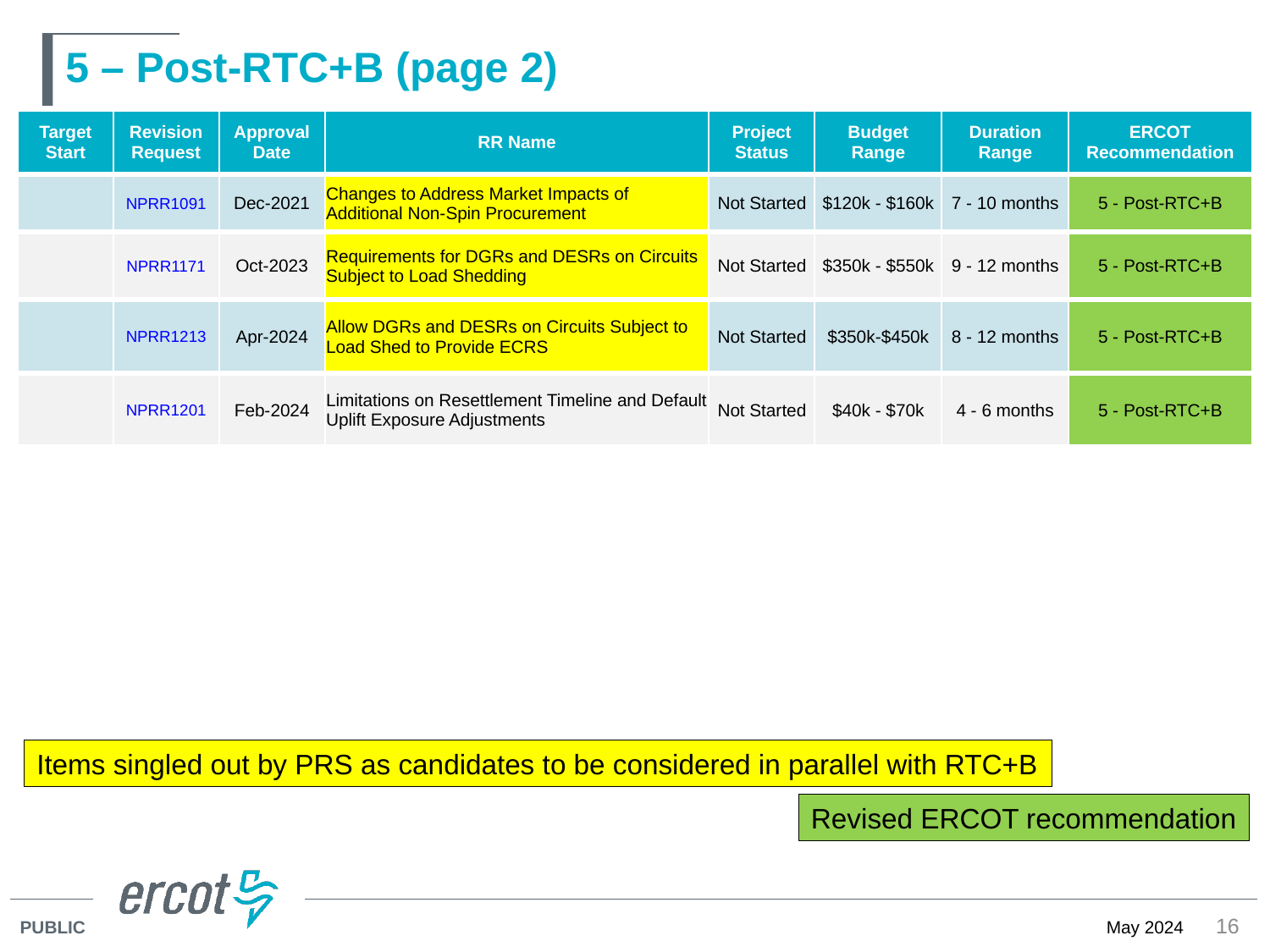

# 5 – Post-RTC+B (page 2)
| Target Start | Revision Request | Approval Date | RR Name | Project Status | Budget Range | Duration Range | ERCOT Recommendation |
| --- | --- | --- | --- | --- | --- | --- | --- |
|  | NPRR1091 | Dec-2021 | Changes to Address Market Impacts of Additional Non-Spin Procurement | Not Started | $120k - $160k | 7 - 10 months | 5 - Post-RTC+B |
|  | NPRR1171 | Oct-2023 | Requirements for DGRs and DESRs on Circuits Subject to Load Shedding | Not Started | $350k - $550k | 9 - 12 months | 5 - Post-RTC+B |
|  | NPRR1213 | Apr-2024 | Allow DGRs and DESRs on Circuits Subject to Load Shed to Provide ECRS | Not Started | $350k-$450k | 8 - 12 months | 5 - Post-RTC+B |
|  | NPRR1201 | Feb-2024 | Limitations on Resettlement Timeline and Default Uplift Exposure Adjustments | Not Started | $40k - $70k | 4 - 6 months | 5 - Post-RTC+B |
Items singled out by PRS as candidates to be considered in parallel with RTC+B
Revised ERCOT recommendation
16